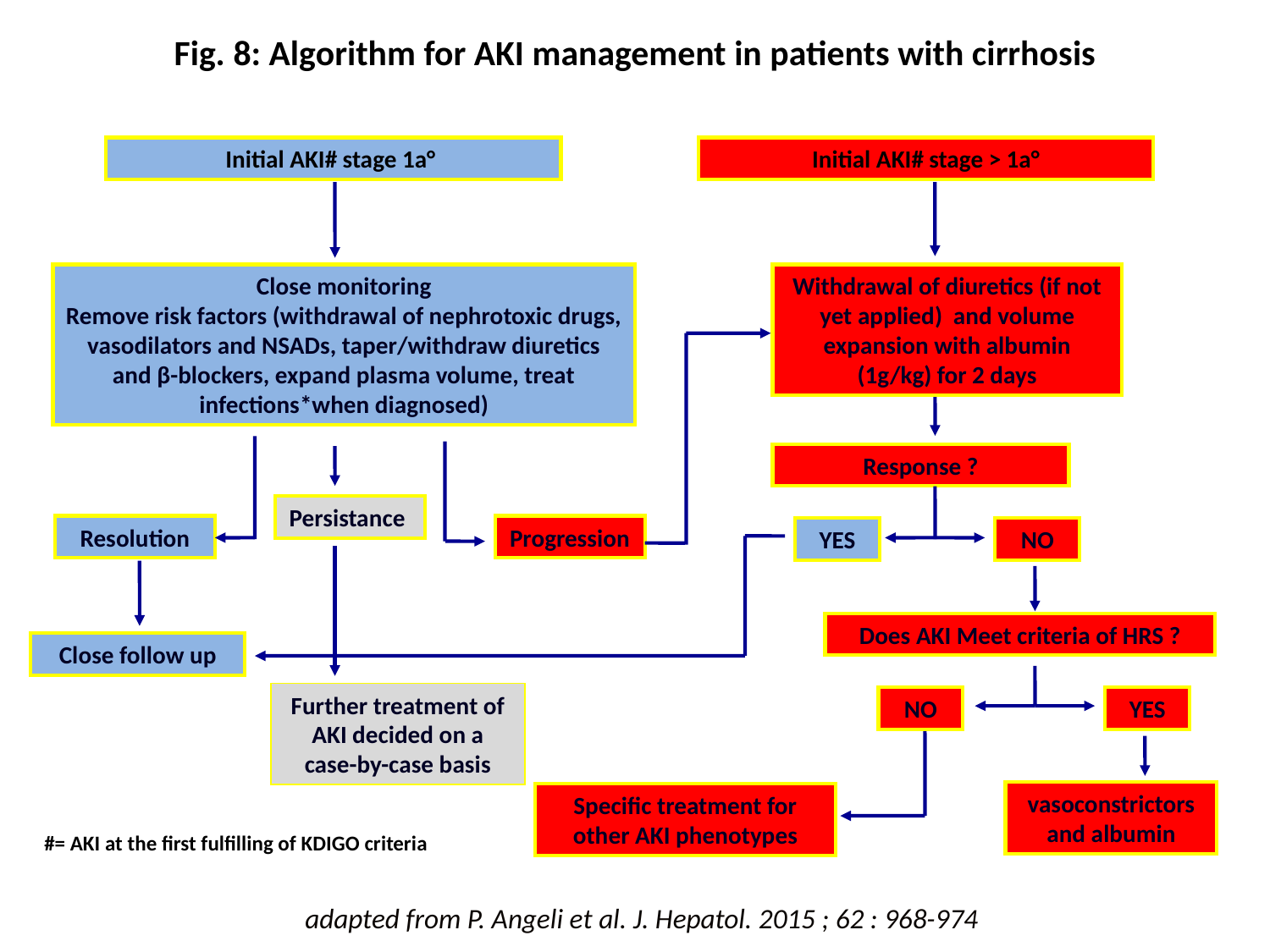

Fig. 8: Algorithm for AKI management in patients with cirrhosis
Initial AKI# stage 1a°
Initial AKI# stage > 1a°

Close monitoring
Remove risk factors (withdrawal of nephrotoxic drugs, vasodilators and NSADs, taper/withdraw diuretics and β-blockers, expand plasma volume, treat infections*when diagnosed)

Withdrawal of diuretics (if not yet applied)  and volume expansion with albumin (1g/kg) for 2 days

Progression

Response ?

Resolution

Close follow up

Persistance
Further treatment of AKI decided on a case-by-case basis

YES

NO

Does AKI Meet criteria of HRS ?

NO

Specific treatment for other AKI phenotypes

YES

vasoconstrictors and albumin
#= AKI at the first fulfilling of KDIGO criteria
adapted from P. Angeli et al. J. Hepatol. 2015 ; 62 : 968-974